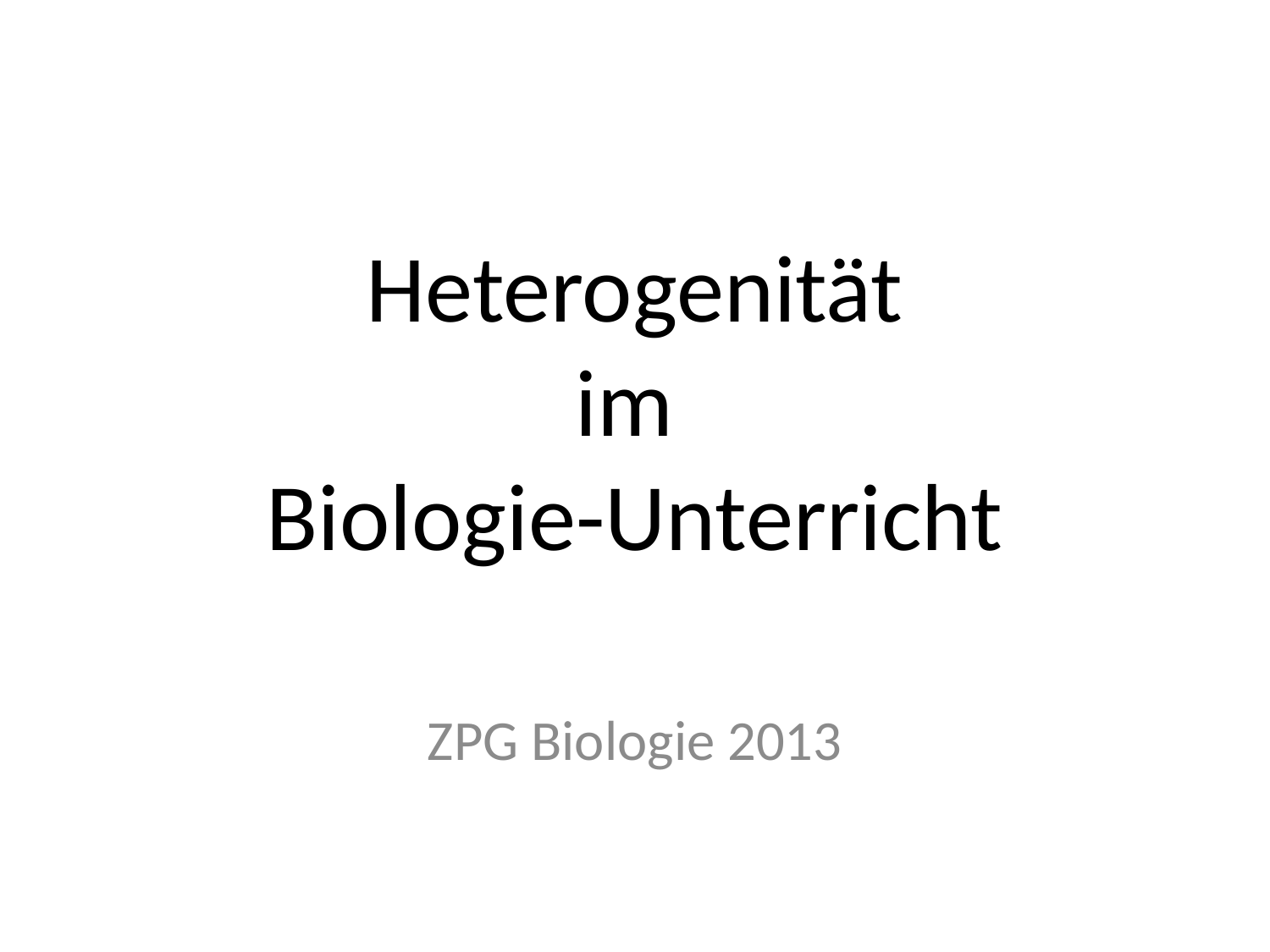

# Heterogenität im Biologie-Unterricht

ZPG Biologie 2013